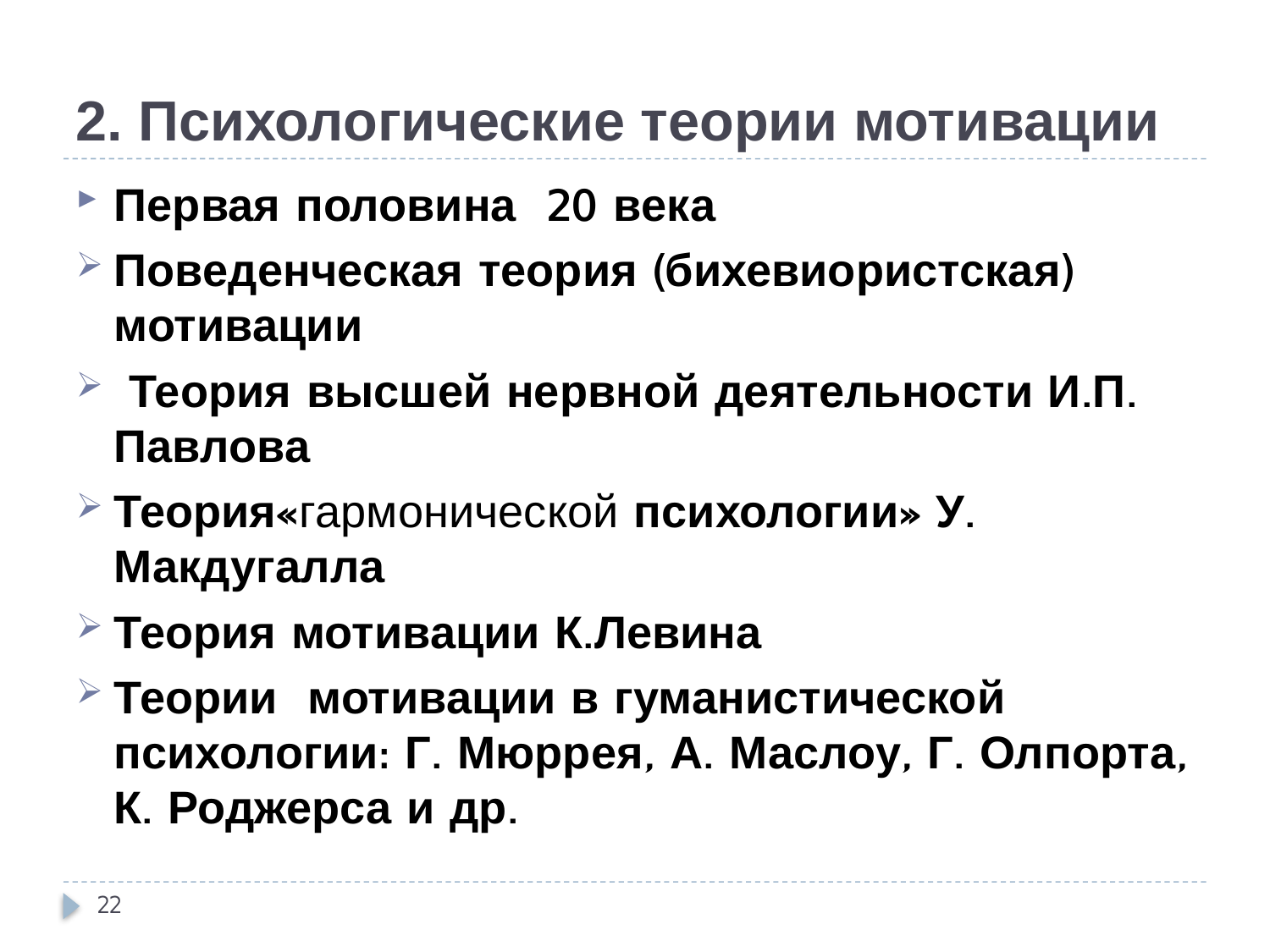

# 2. Психологические теории мотивации
Первая половина  20 века
Поведенческая теория (бихевиористская) мотивации
 Теория высшей нервной деятельности И.П. Павлова
Теория«гармонической психологии» У. Макдугалла
Теория мотивации К.Левина
Теории  мотивации в гуманистической психологии: Г. Мюррея, А. Маслоу, Г. Олпорта, К. Роджерса и др.
22